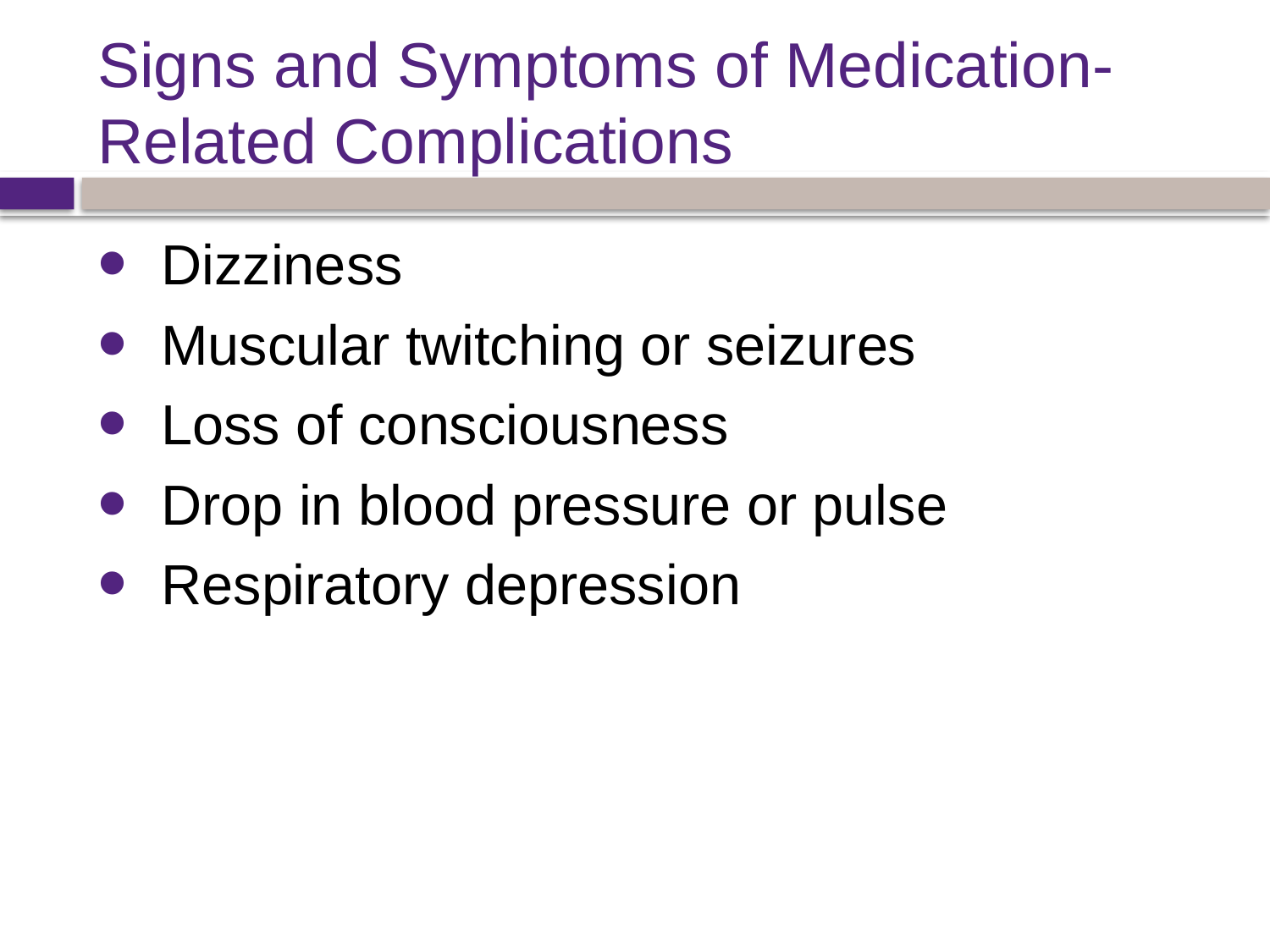

# Signs and Symptoms of Medication-Related Complications
Dizziness
Muscular twitching or seizures
Loss of consciousness
Drop in blood pressure or pulse
Respiratory depression